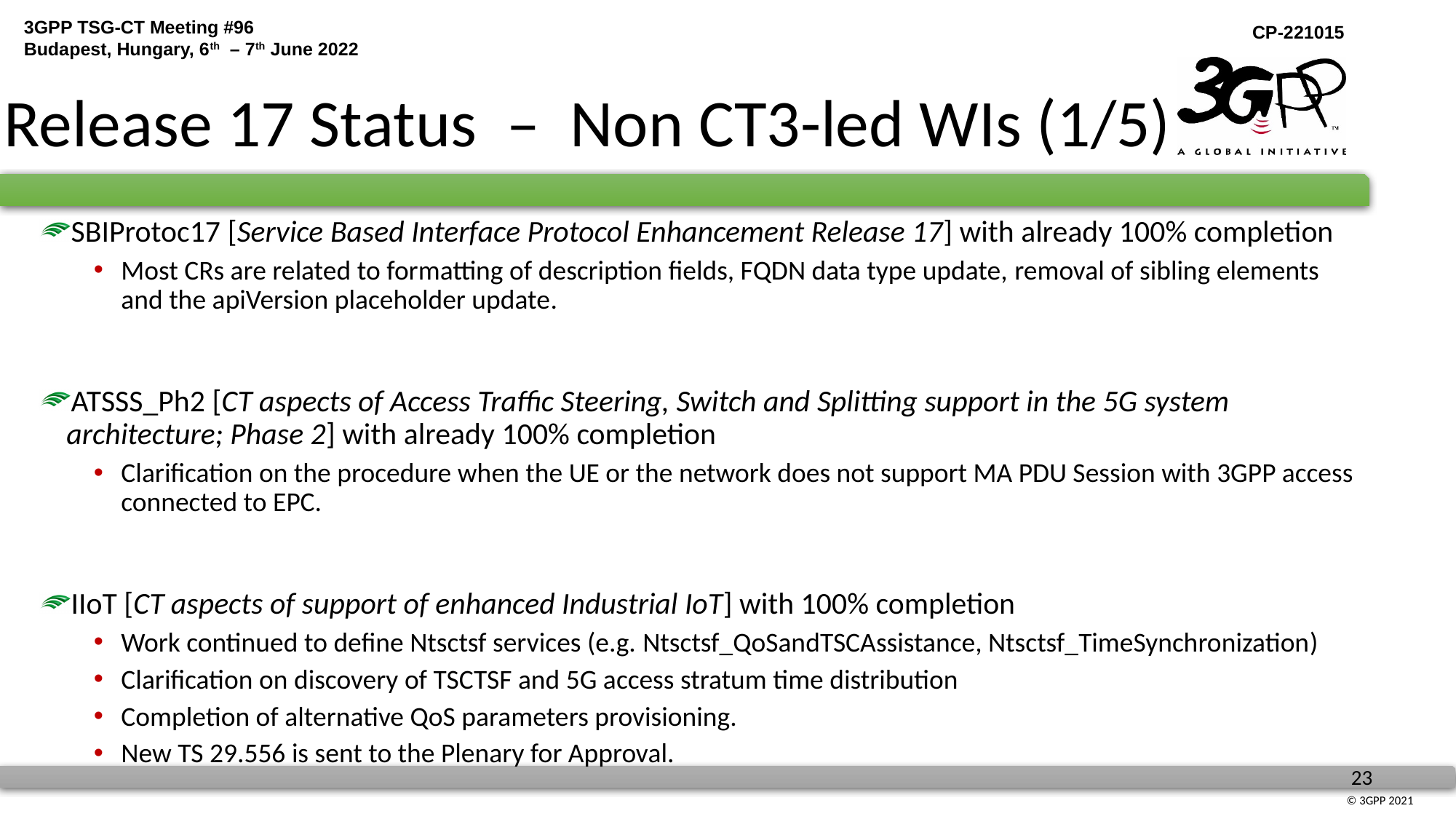

# Release 17 Status  –  Non CT3-led WIs (1/5)
SBIProtoc17 [Service Based Interface Protocol Enhancement Release 17] with already 100% completion
Most CRs are related to formatting of description fields, FQDN data type update, removal of sibling elements and the apiVersion placeholder update.

ATSSS_Ph2 [CT aspects of Access Traffic Steering, Switch and Splitting support in the 5G system architecture; Phase 2] with already 100% completion
Clarification on the procedure when the UE or the network does not support MA PDU Session with 3GPP access connected to EPC.

IIoT [CT aspects of support of enhanced Industrial IoT] with 100% completion
Work continued to define Ntsctsf services (e.g. Ntsctsf_QoSandTSCAssistance, Ntsctsf_TimeSynchronization)
Clarification on discovery of TSCTSF and 5G access stratum time distribution
Completion of alternative QoS parameters provisioning.
New TS 29.556 is sent to the Plenary for Approval.